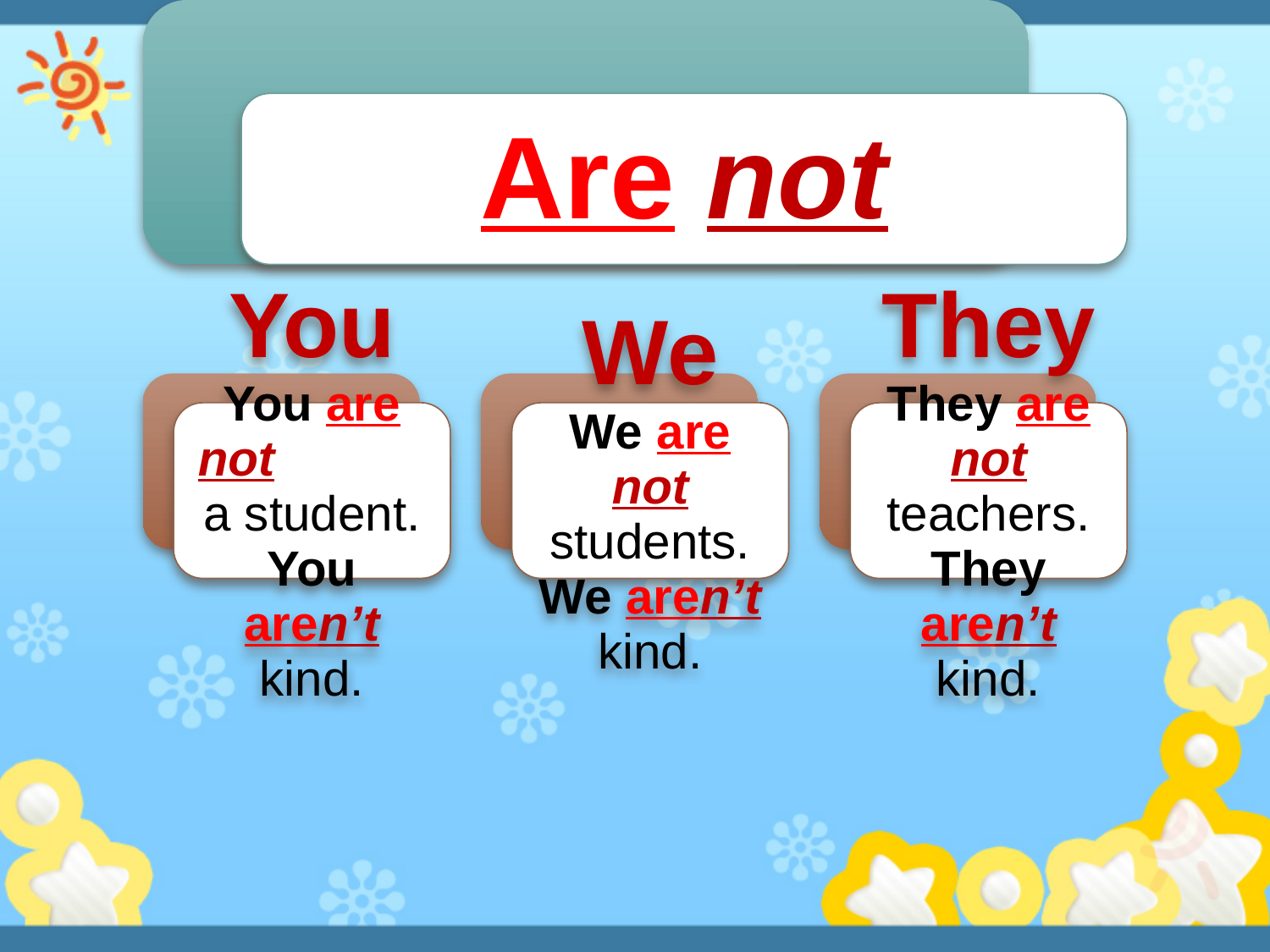

Are not
You
You are not            a student.
You aren’t kind.
We
We are not students.
We aren’t kind.
They
They are not teachers.
They aren’t kind.